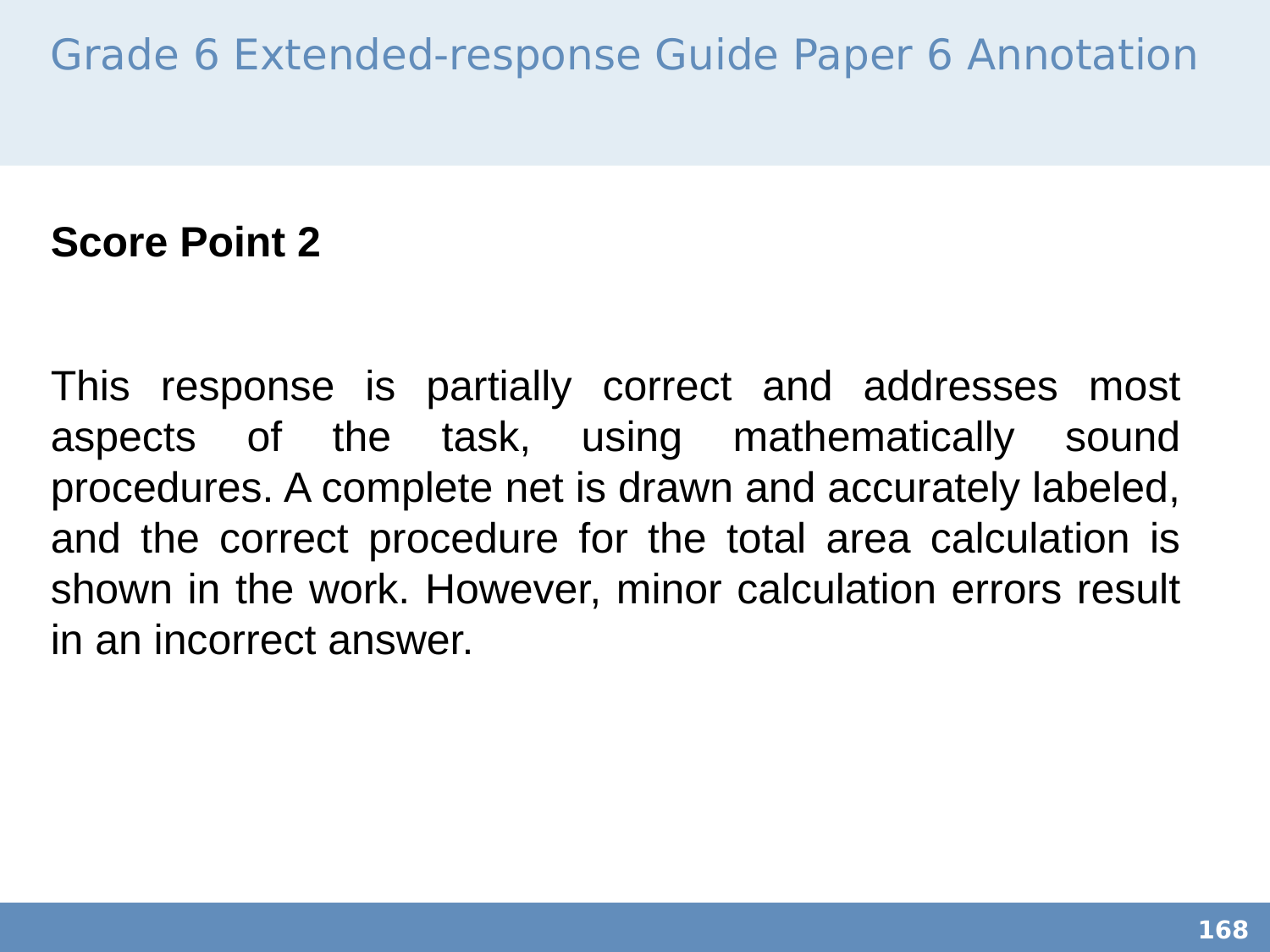

# Grade 6 Extended-response Guide Paper 6 Annotation
Score Point 2

This response is partially correct and addresses most aspects of the task, using mathematically sound procedures. A complete net is drawn and accurately labeled, and the correct procedure for the total area calculation is shown in the work. However, minor calculation errors result in an incorrect answer.
168